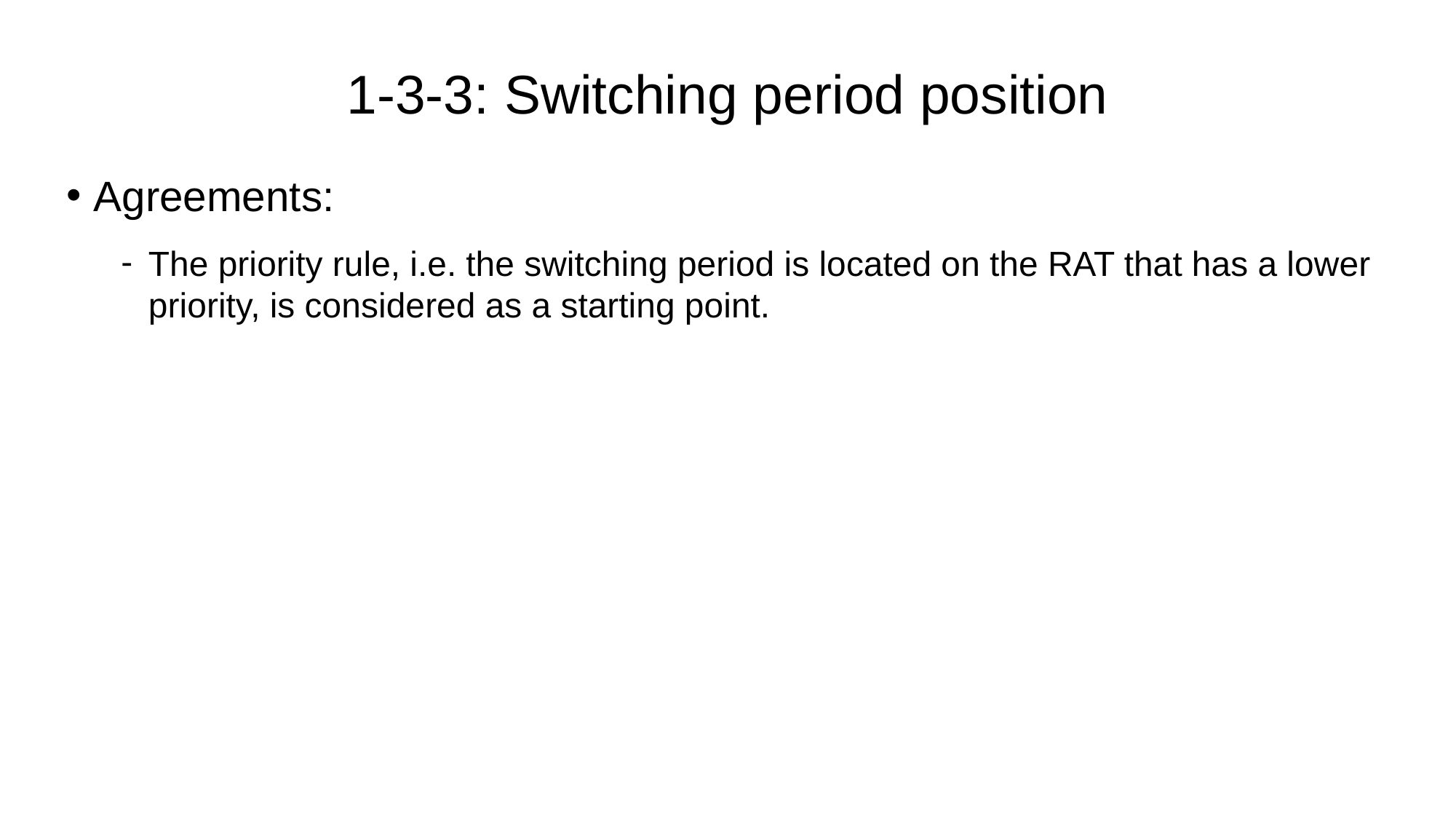

# 1-3-3: Switching period position
Agreements:
The priority rule, i.e. the switching period is located on the RAT that has a lower priority, is considered as a starting point.